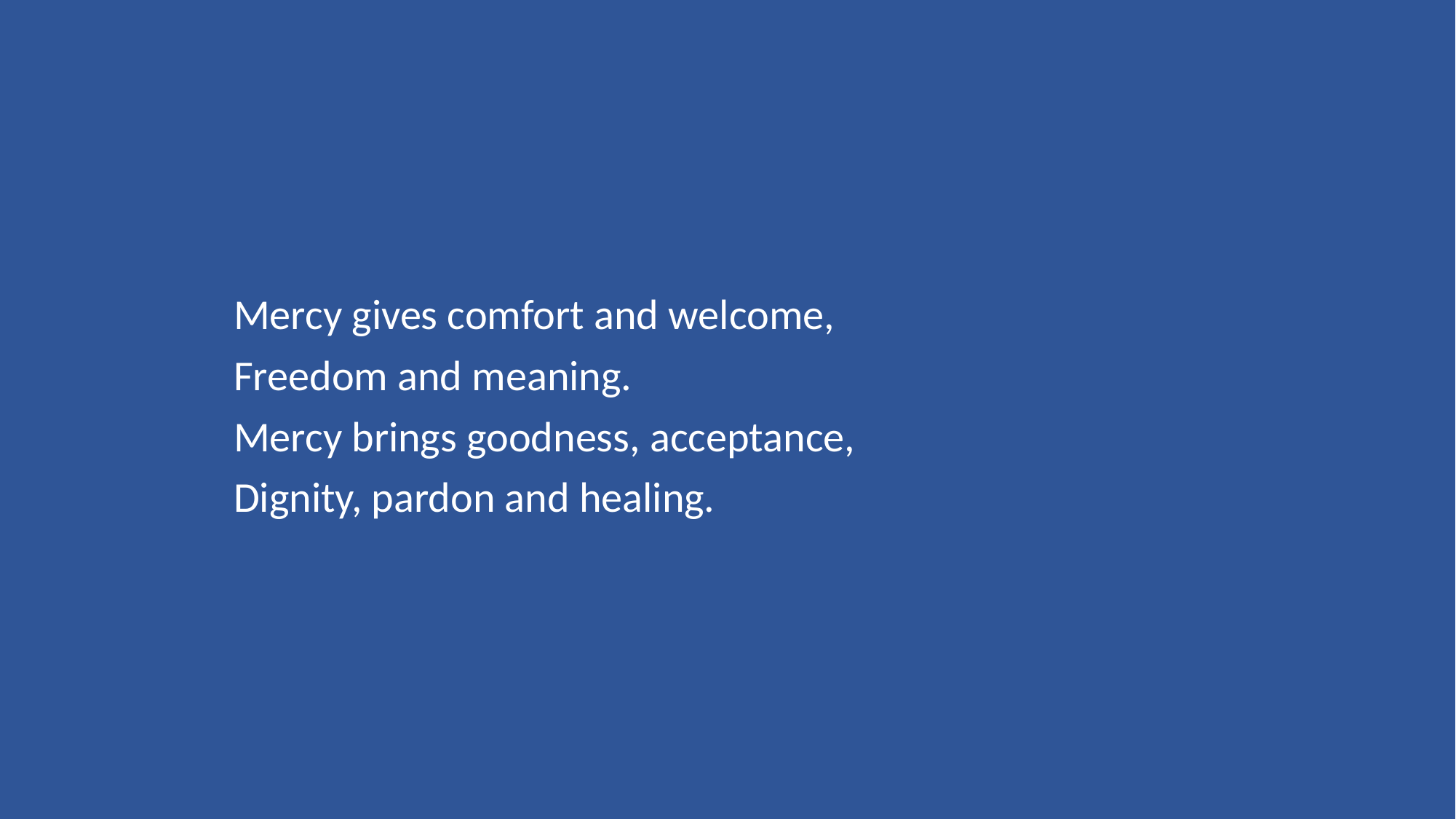

Mercy gives comfort and welcome,
Freedom and meaning.
Mercy brings goodness, acceptance,
Dignity, pardon and healing.